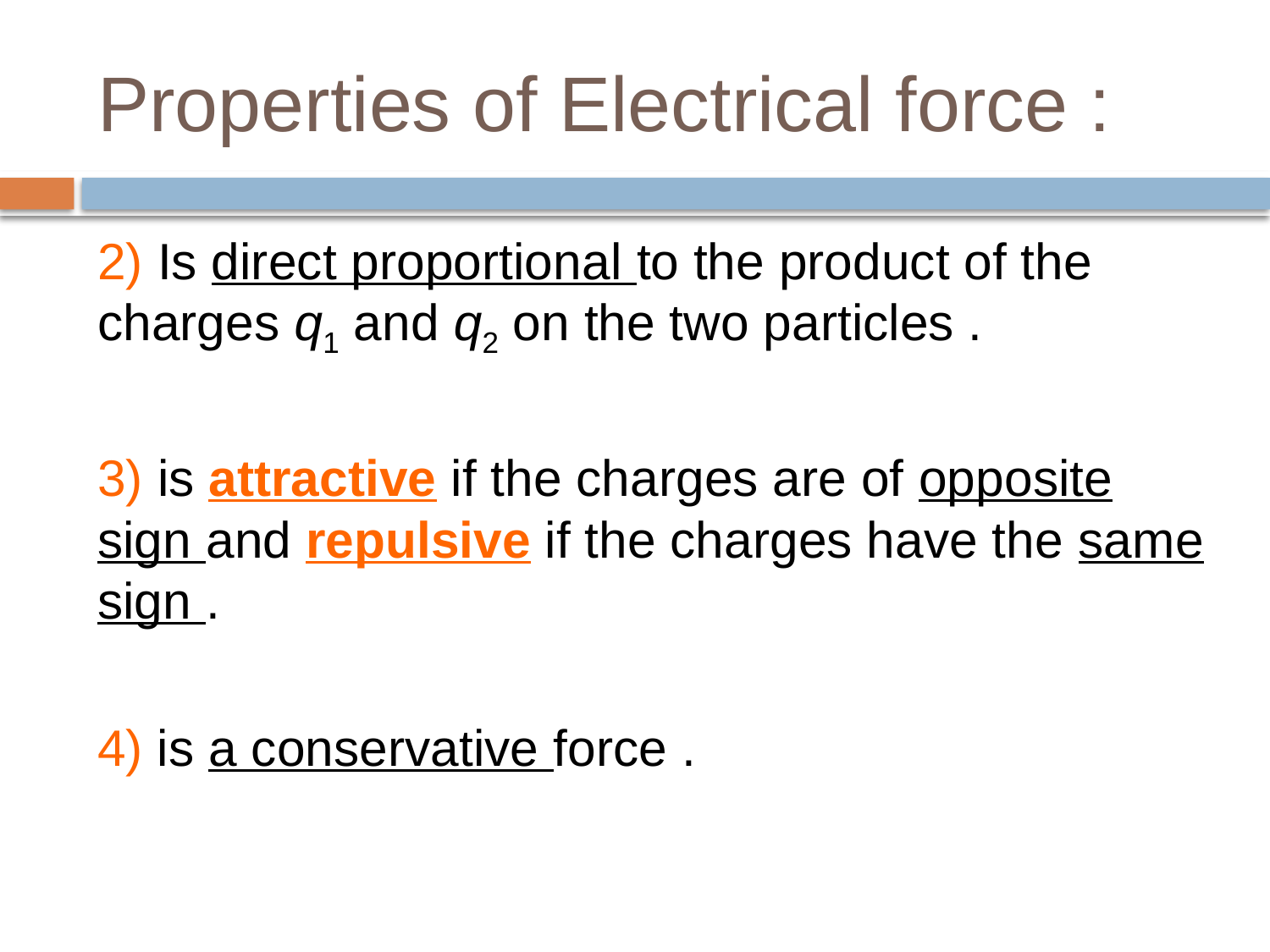

# Properties of Electrical force :
2) Is direct proportional to the product of the charges q1 and q2 on the two particles .

3) is attractive if the charges are of opposite sign and repulsive if the charges have the same sign .

4) is a conservative force .